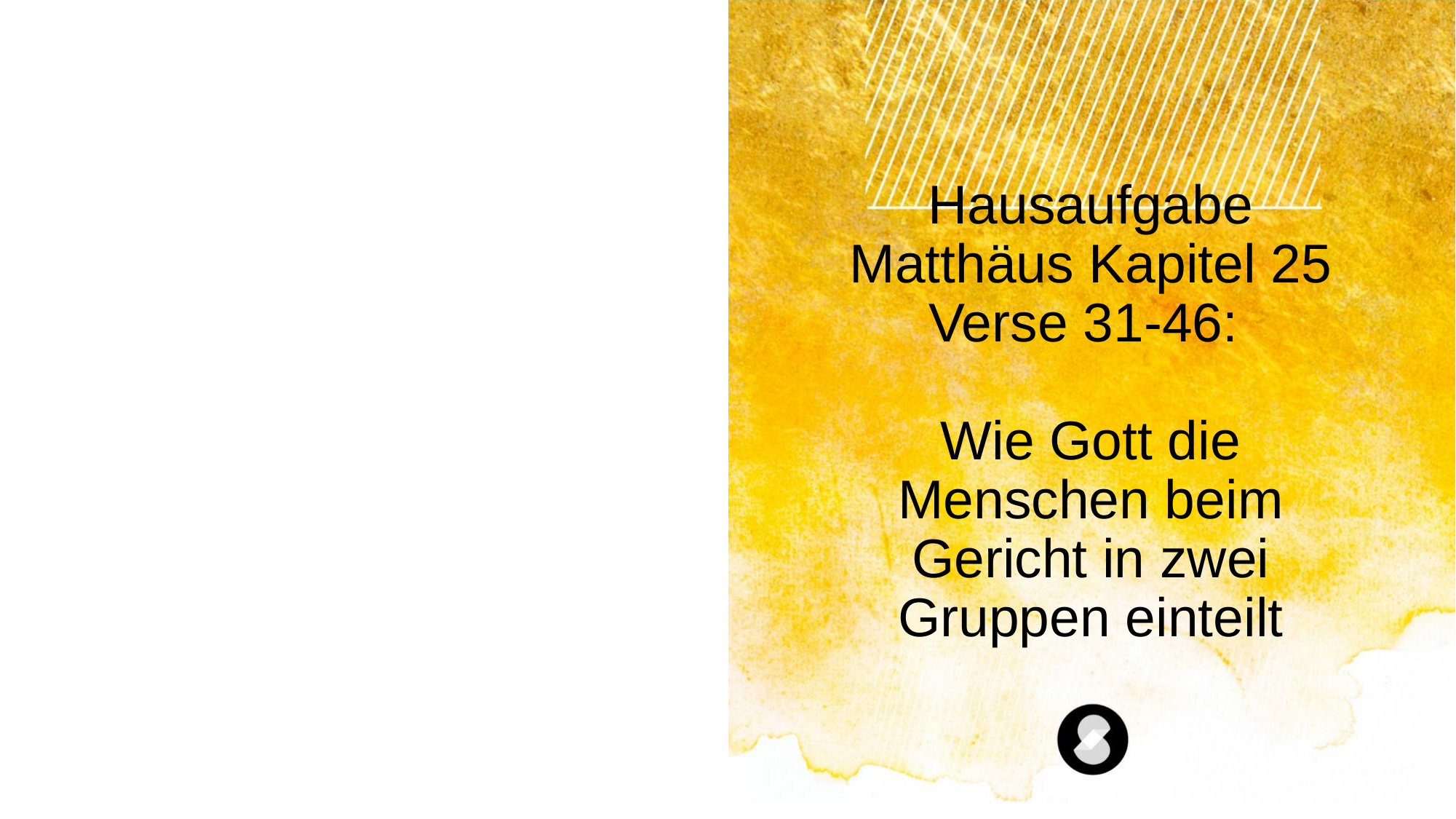

# Hausaufgabe Matthäus Kapitel 25 Verse 31-46: Wie Gott die Menschen beim Gericht in zwei Gruppen einteilt